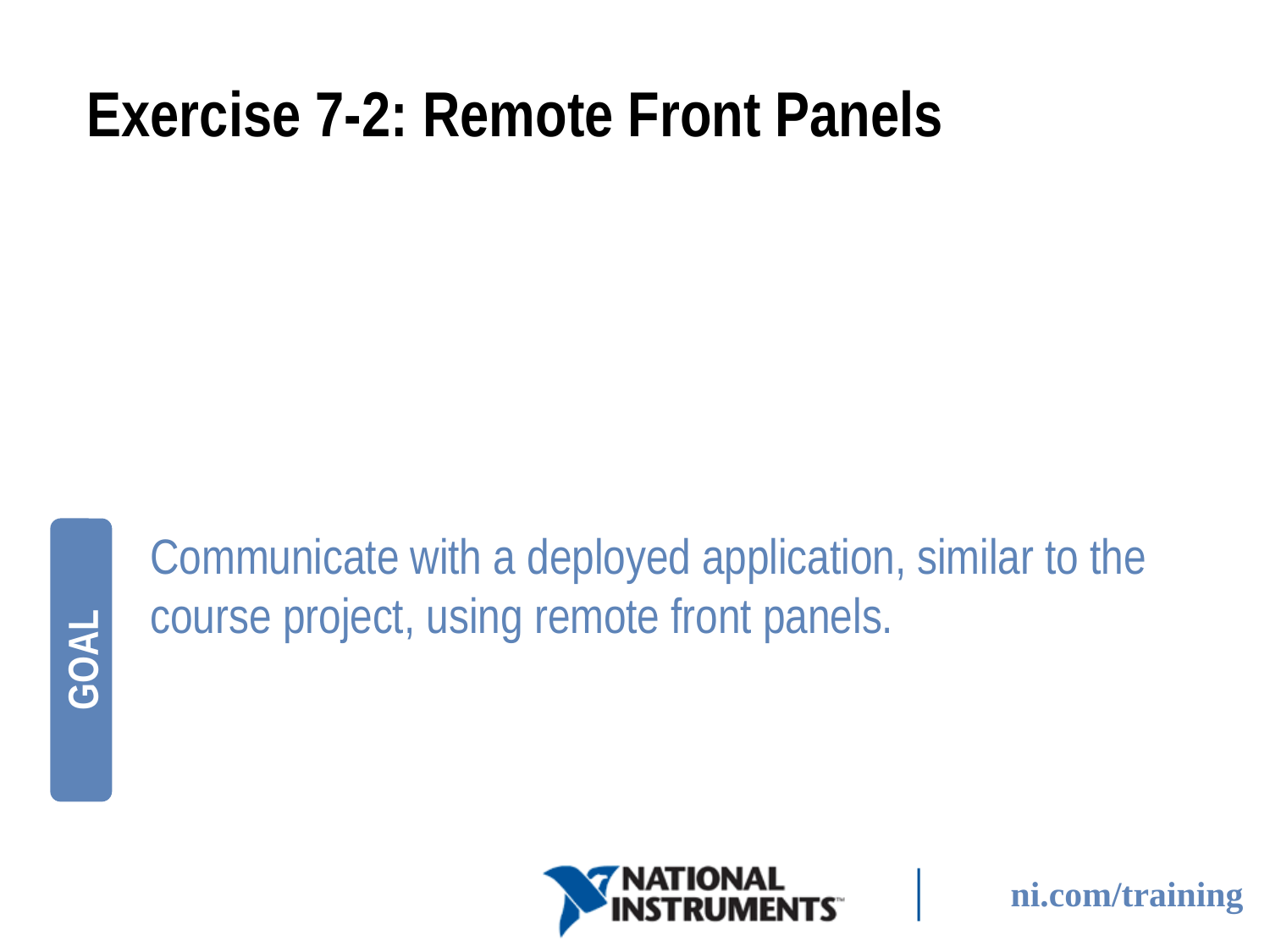

# Exercise 7-2: Remote Front Panels

Communicate with a deployed application, similar to the course project, using remote front panels.